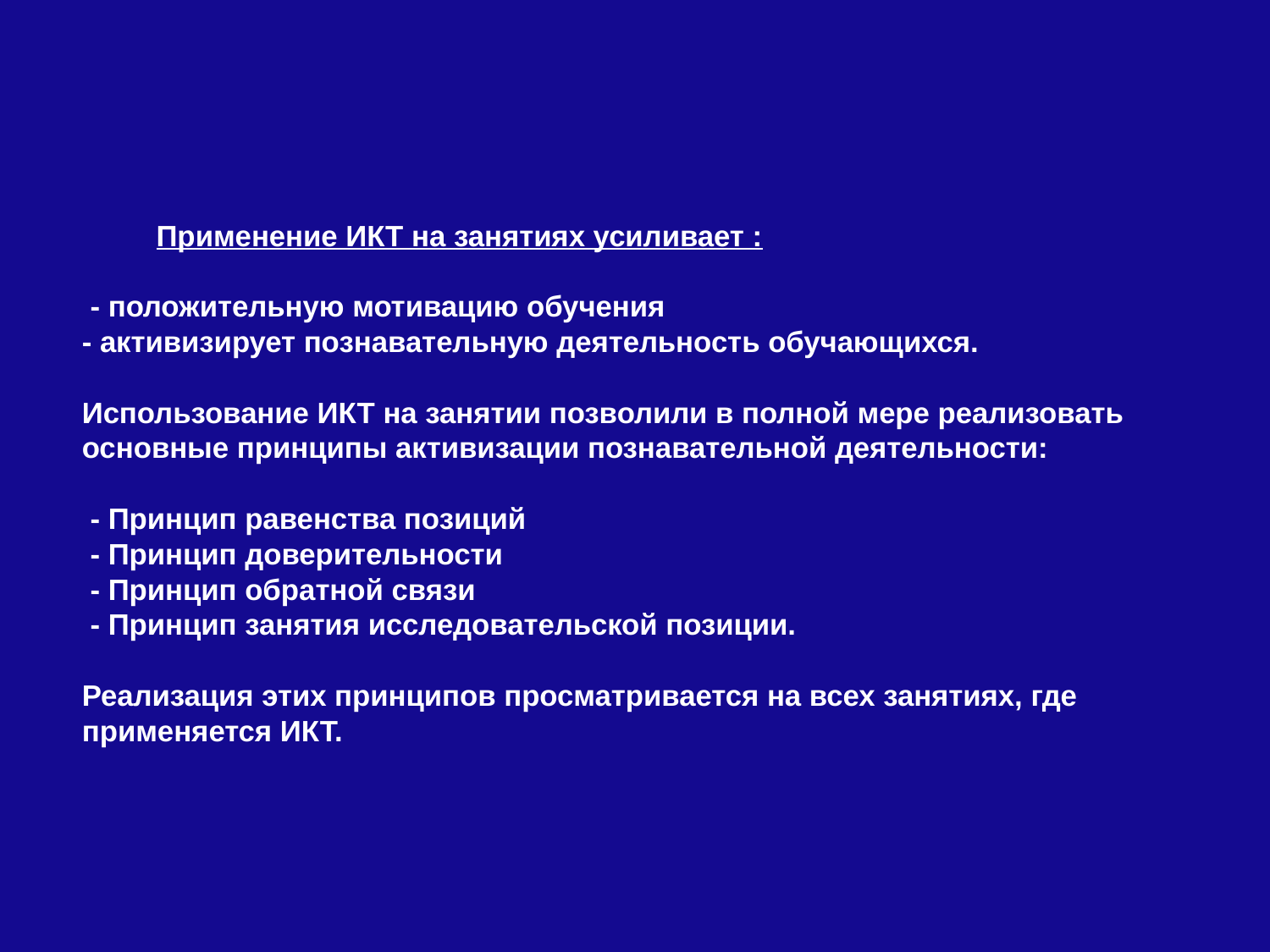

Применение ИКТ на занятиях усиливает :
 - положительную мотивацию обучения
- активизирует познавательную деятельность обучающихся.
Использование ИКТ на занятии позволили в полной мере реализовать основные принципы активизации познавательной деятельности:
 - Принцип равенства позиций
 - Принцип доверительности
 - Принцип обратной связи
 - Принцип занятия исследовательской позиции.
Реализация этих принципов просматривается на всех занятиях, где применяется ИКТ.